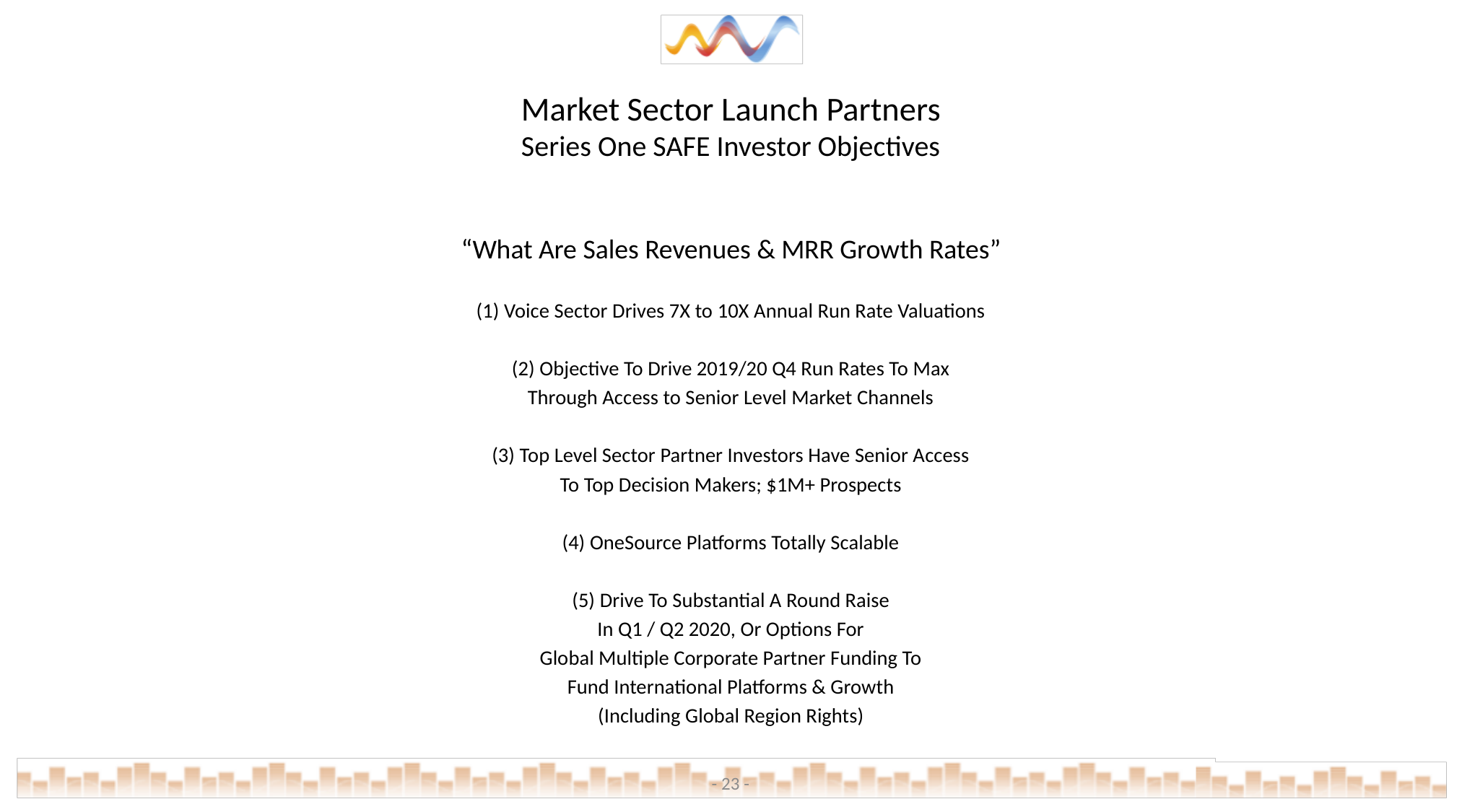

# Market Sector Launch Partners Series One SAFE Investor Objectives

“What Are Sales Revenues & MRR Growth Rates”

(1) Voice Sector Drives 7X to 10X Annual Run Rate Valuations

(2) Objective To Drive 2019/20 Q4 Run Rates To Max
Through Access to Senior Level Market Channels

(3) Top Level Sector Partner Investors Have Senior Access
To Top Decision Makers; $1M+ Prospects

(4) OneSource Platforms Totally Scalable

(5) Drive To Substantial A Round Raise
In Q1 / Q2 2020, Or Options For
Global Multiple Corporate Partner Funding To
Fund International Platforms & Growth
(Including Global Region Rights)
- 23 -